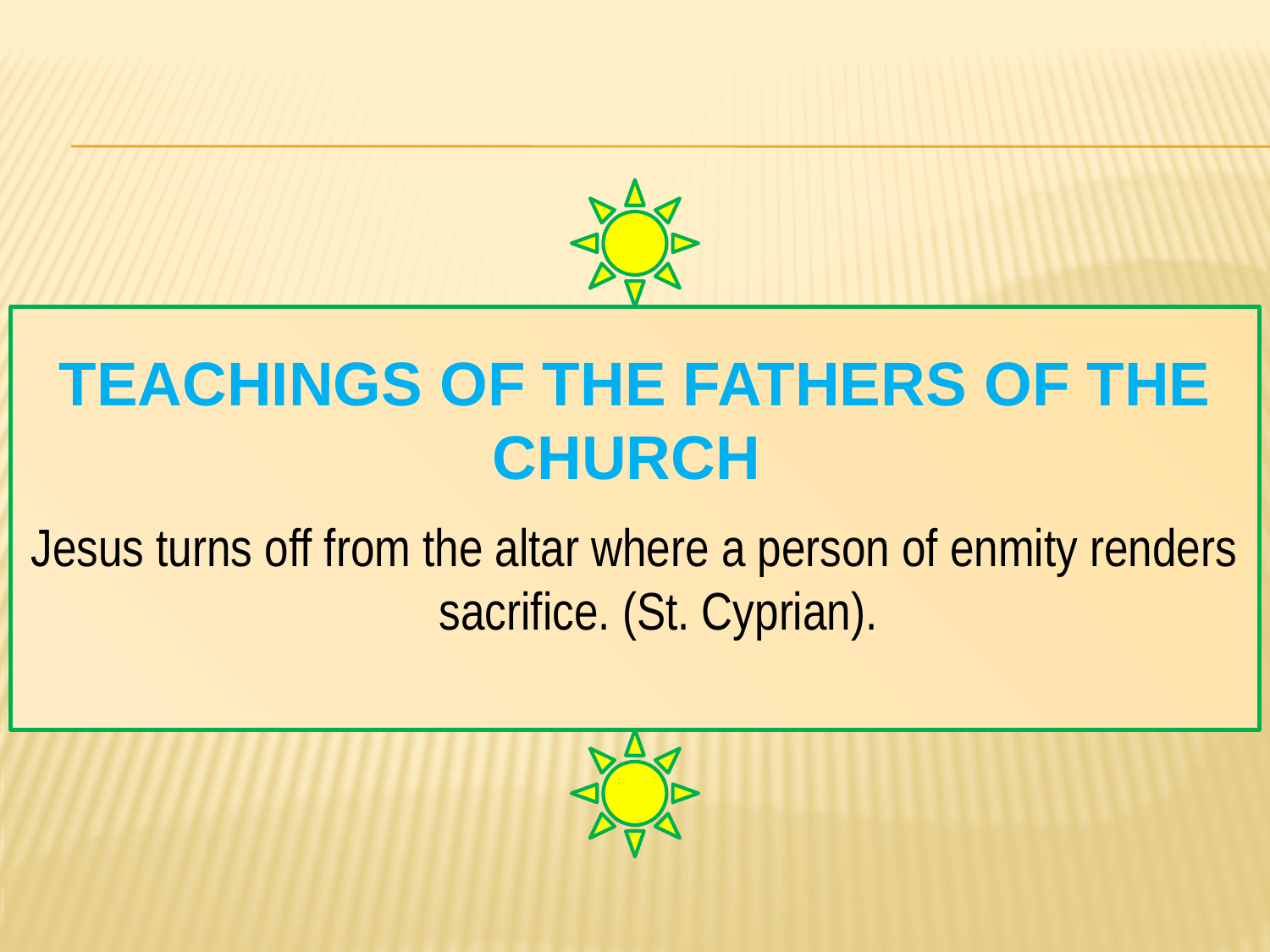

# Teachings of the Fathers of the Church
Jesus turns off from the altar where a person of enmity renders sacrifice. (St. Cyprian).